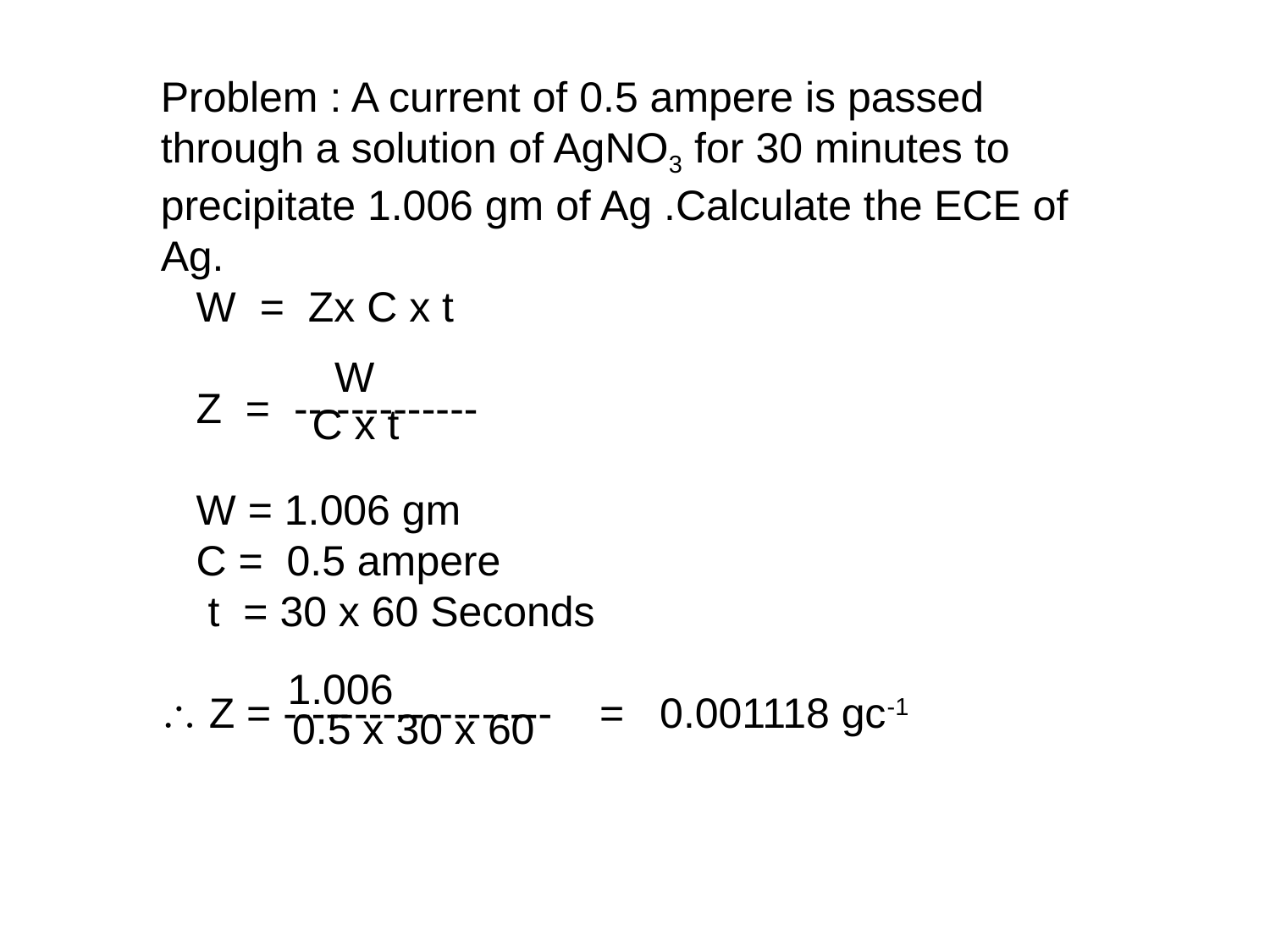

Problem : A current of 0.5 ampere is passed through a solution of AgNO3 for 30 minutes to precipitate 1.006 gm of Ag .Calculate the ECE of Ag.
   W  =  Zx C x t

   Z  =  -------------

   W = 1.006 gm
   C =  0.5 ampere
    t  = 30 x 60 Seconds

∴ Z = -------------------    =   0.001118 gc-1

            W
  C x t
1.006
   0.5 x 30 x 60